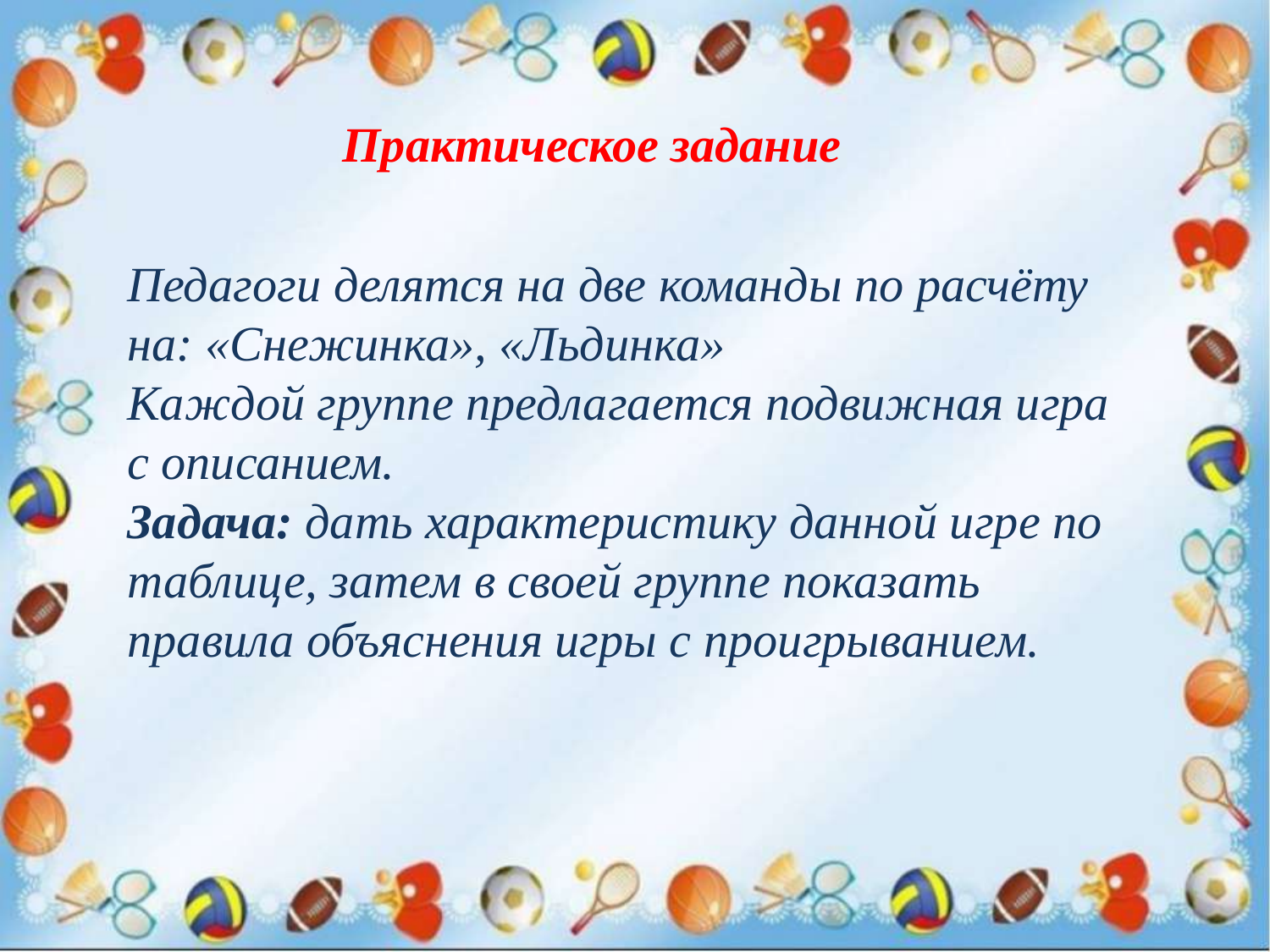

Практическое задание
Педагоги делятся на две команды по расчёту на: «Снежинка», «Льдинка»
Каждой группе предлагается подвижная игра с описанием.
Задача: дать характеристику данной игре по таблице, затем в своей группе показать правила объяснения игры с проигрыванием.